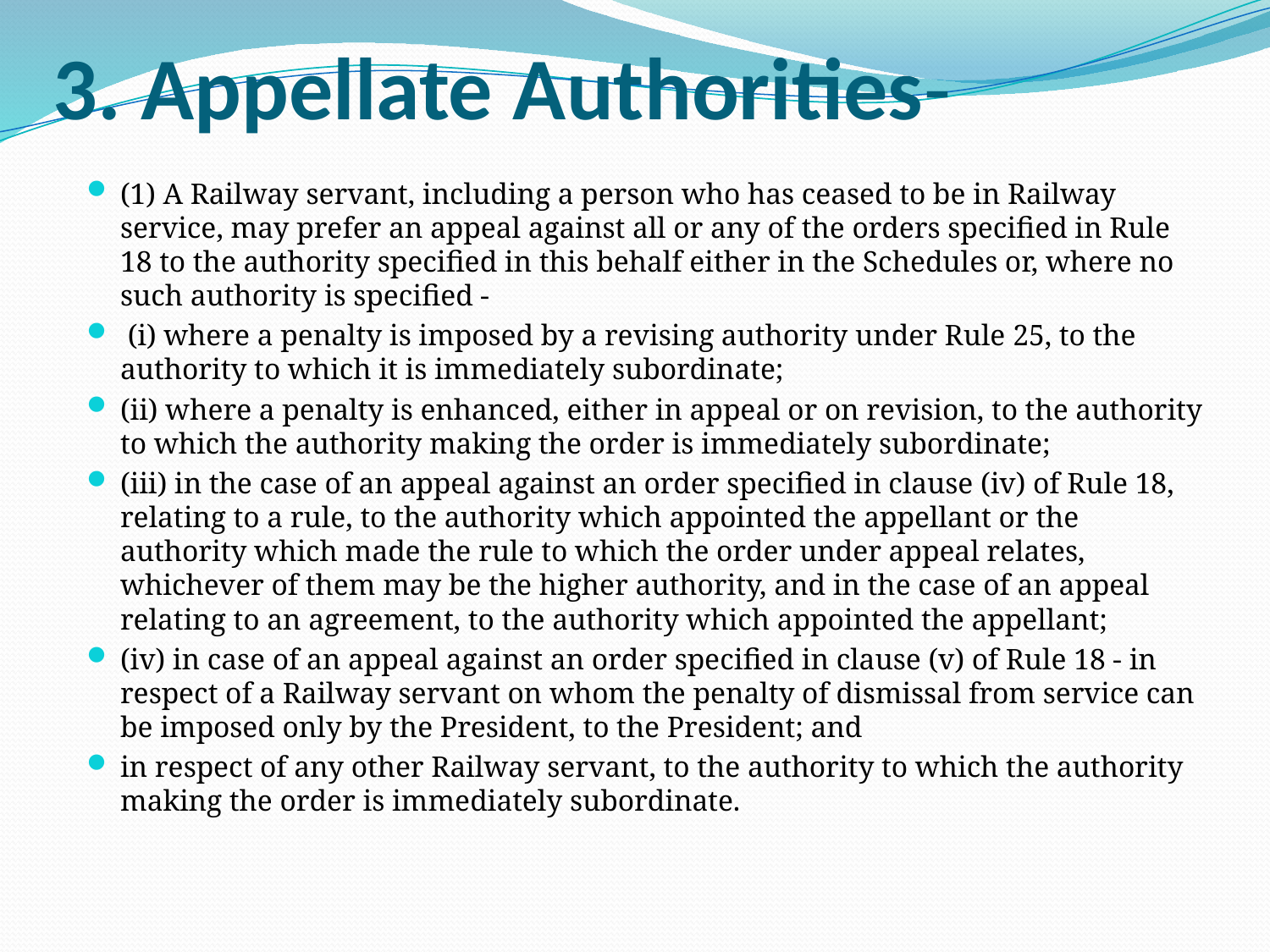

# 3. Appellate Authorities-
(1) A Railway servant, including a person who has ceased to be in Railway service, may prefer an appeal against all or any of the orders specified in Rule 18 to the authority specified in this behalf either in the Schedules or, where no such authority is specified -
 (i) where a penalty is imposed by a revising authority under Rule 25, to the authority to which it is immediately subordinate;
(ii) where a penalty is enhanced, either in appeal or on revision, to the authority to which the authority making the order is immediately subordinate;
(iii) in the case of an appeal against an order specified in clause (iv) of Rule 18, relating to a rule, to the authority which appointed the appellant or the authority which made the rule to which the order under appeal relates, whichever of them may be the higher authority, and in the case of an appeal relating to an agreement, to the authority which appointed the appellant;
(iv) in case of an appeal against an order specified in clause (v) of Rule 18 - in respect of a Railway servant on whom the penalty of dismissal from service can be imposed only by the President, to the President; and
in respect of any other Railway servant, to the authority to which the authority making the order is immediately subordinate.